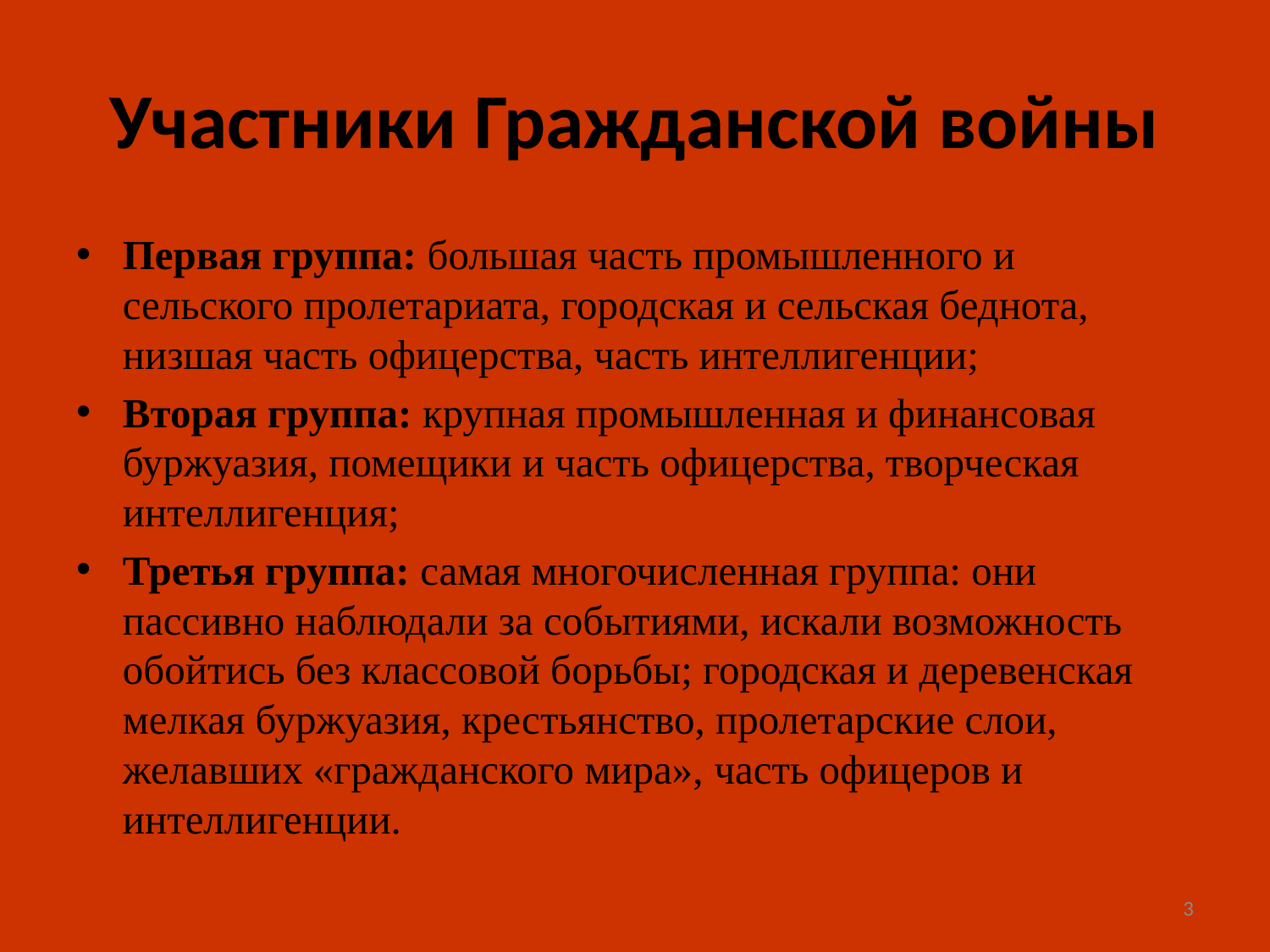

# Участники Гражданской войны
Первая группа: большая часть промышленного и сельского пролетариата, городская и сельская беднота, низшая часть офицерства, часть интеллигенции;
Вторая группа: крупная промышленная и финансовая буржуазия, помещики и часть офицерства, творческая интеллигенция;
Третья группа: самая многочисленная группа: они пассивно наблюдали за событиями, искали возможность обойтись без классовой борьбы; городская и деревенская мелкая буржуазия, крестьянство, пролетарские слои, желавших «гражданского мира», часть офицеров и интеллигенции.
3